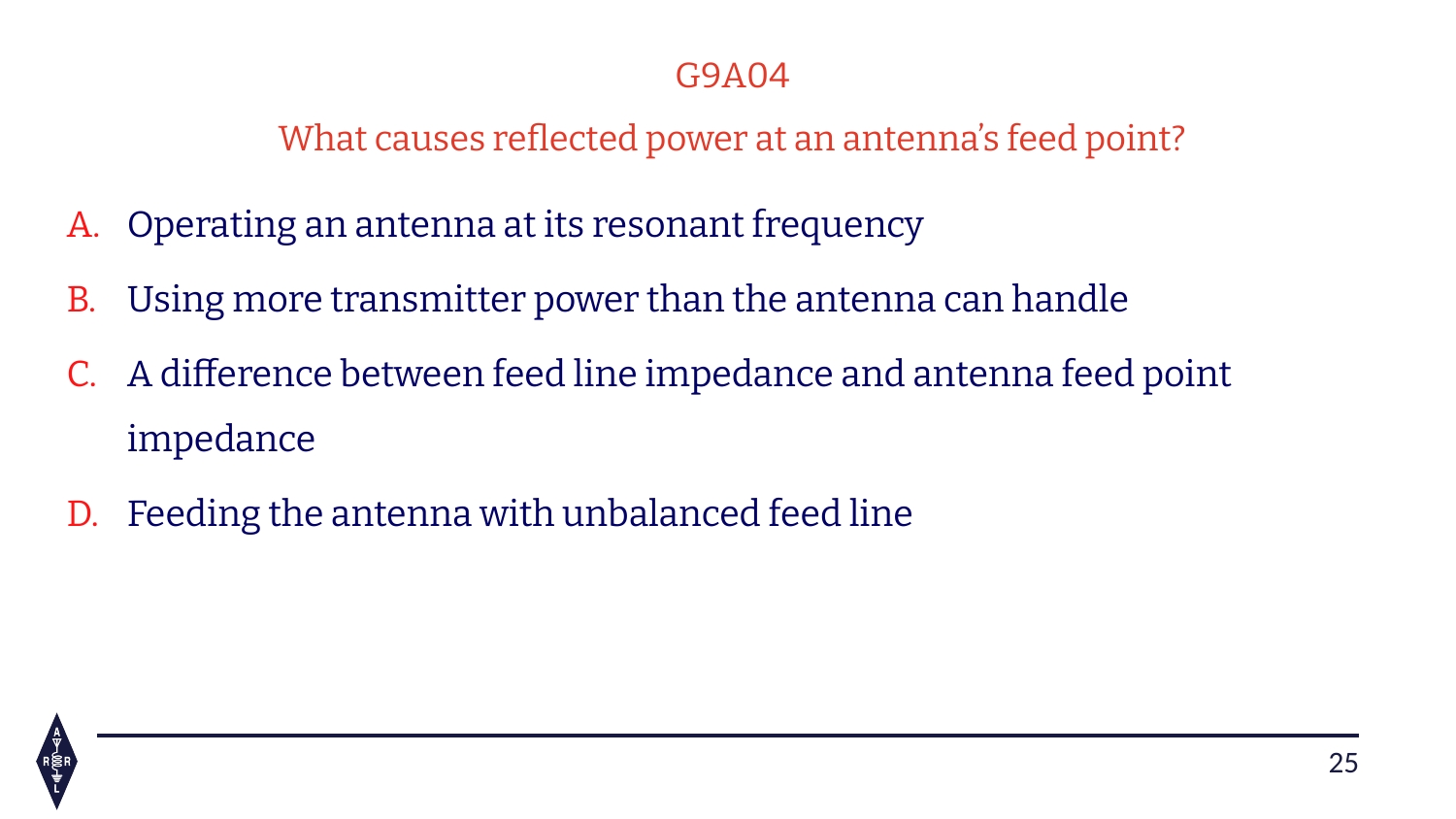

G9A04
What causes reflected power at an antenna’s feed point?
Operating an antenna at its resonant frequency
Using more transmitter power than the antenna can handle
A difference between feed line impedance and antenna feed point impedance
Feeding the antenna with unbalanced feed line
25